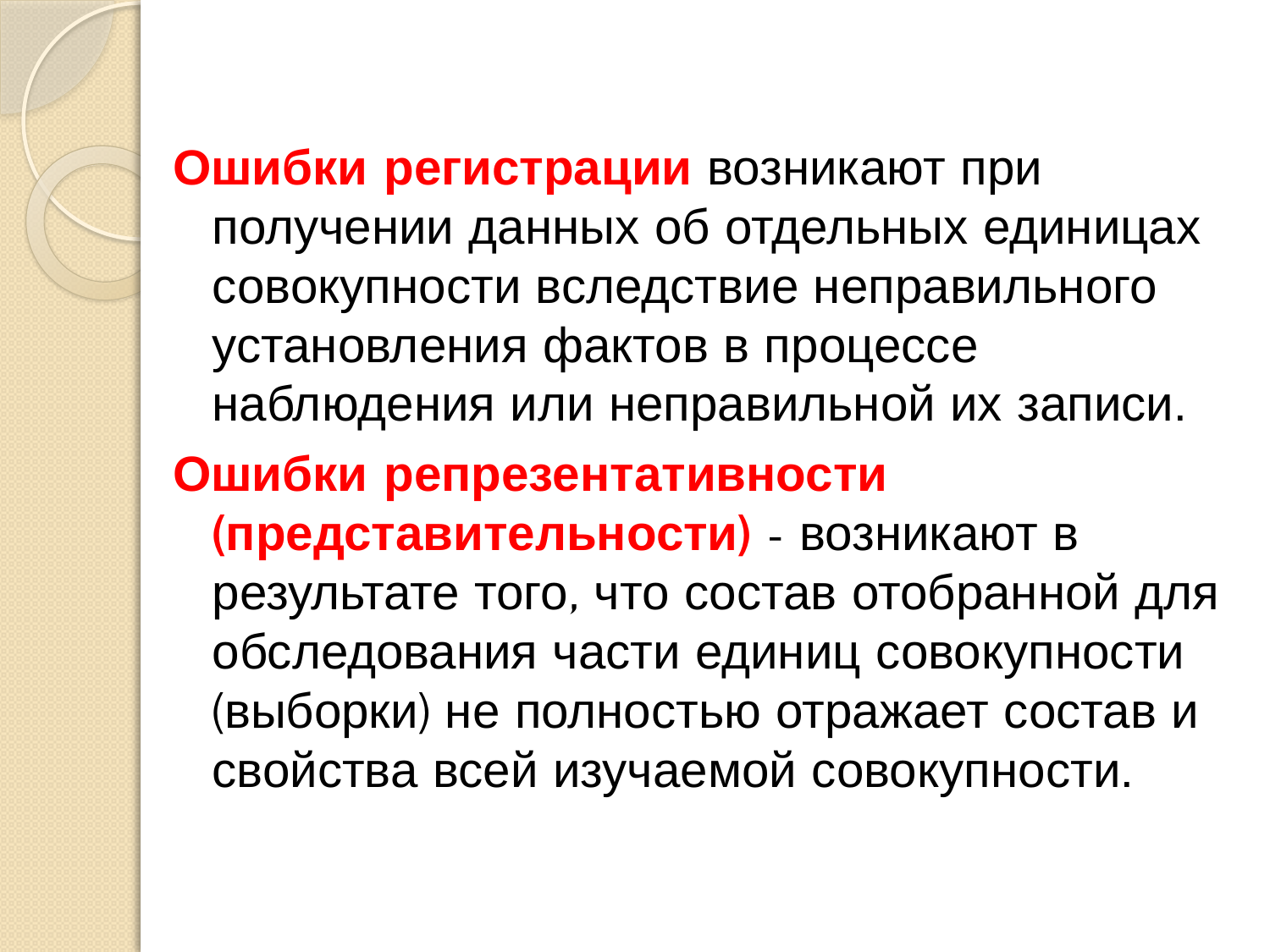

Ошибки регистрации возникают при получении данных об отдельных единицах совокупности вследствие неправильного установления фактов в процессе наблюдения или неправильной их записи.
Ошибки репрезентативности (представительности) - возникают в результате того, что состав отобранной для обследования части единиц совокупности (выборки) не полностью отражает состав и свойства всей изучаемой совокупности.